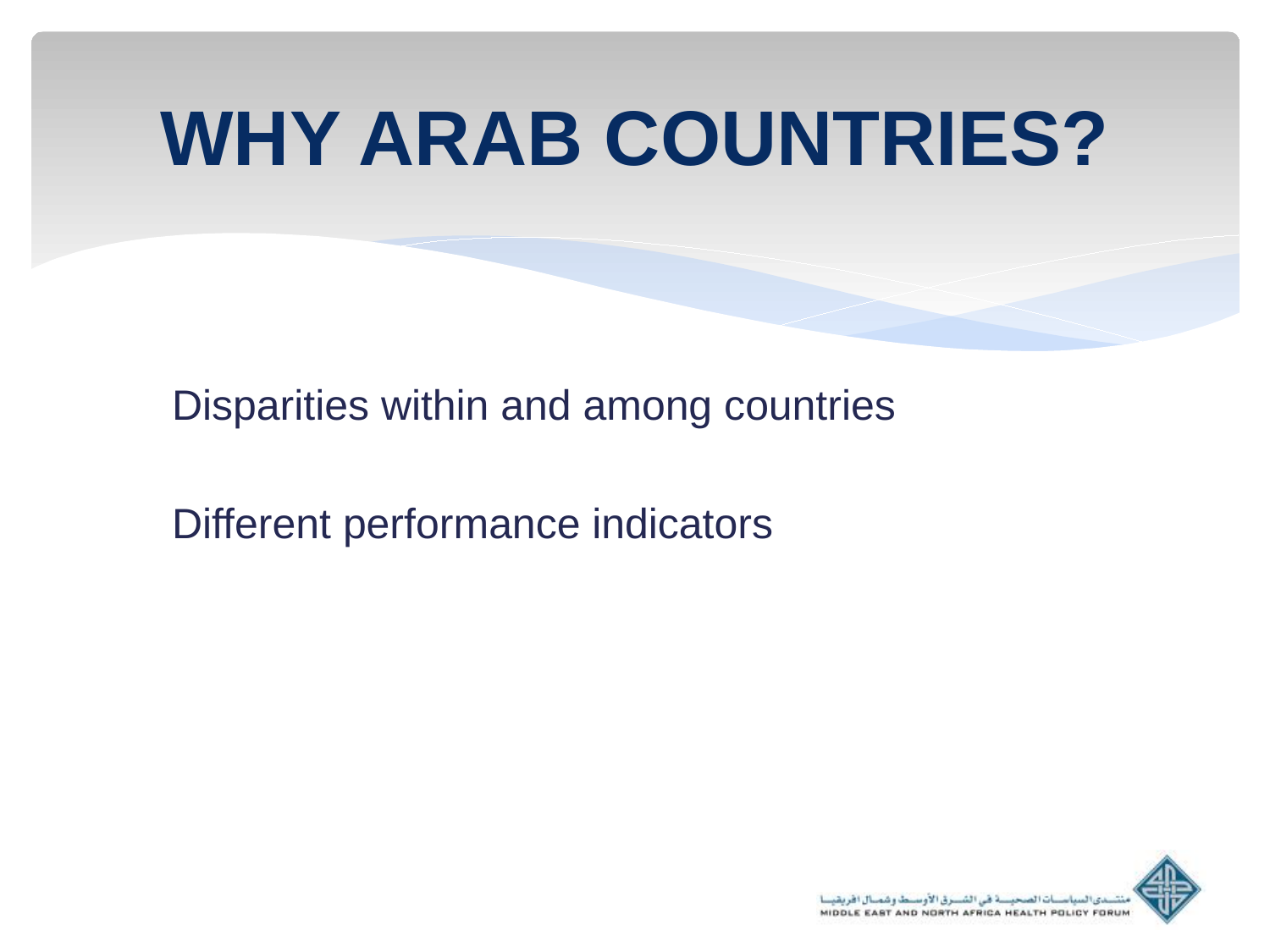

# WHY ARAB COUNTRIES?
Disparities within and among countries

Different performance indicators